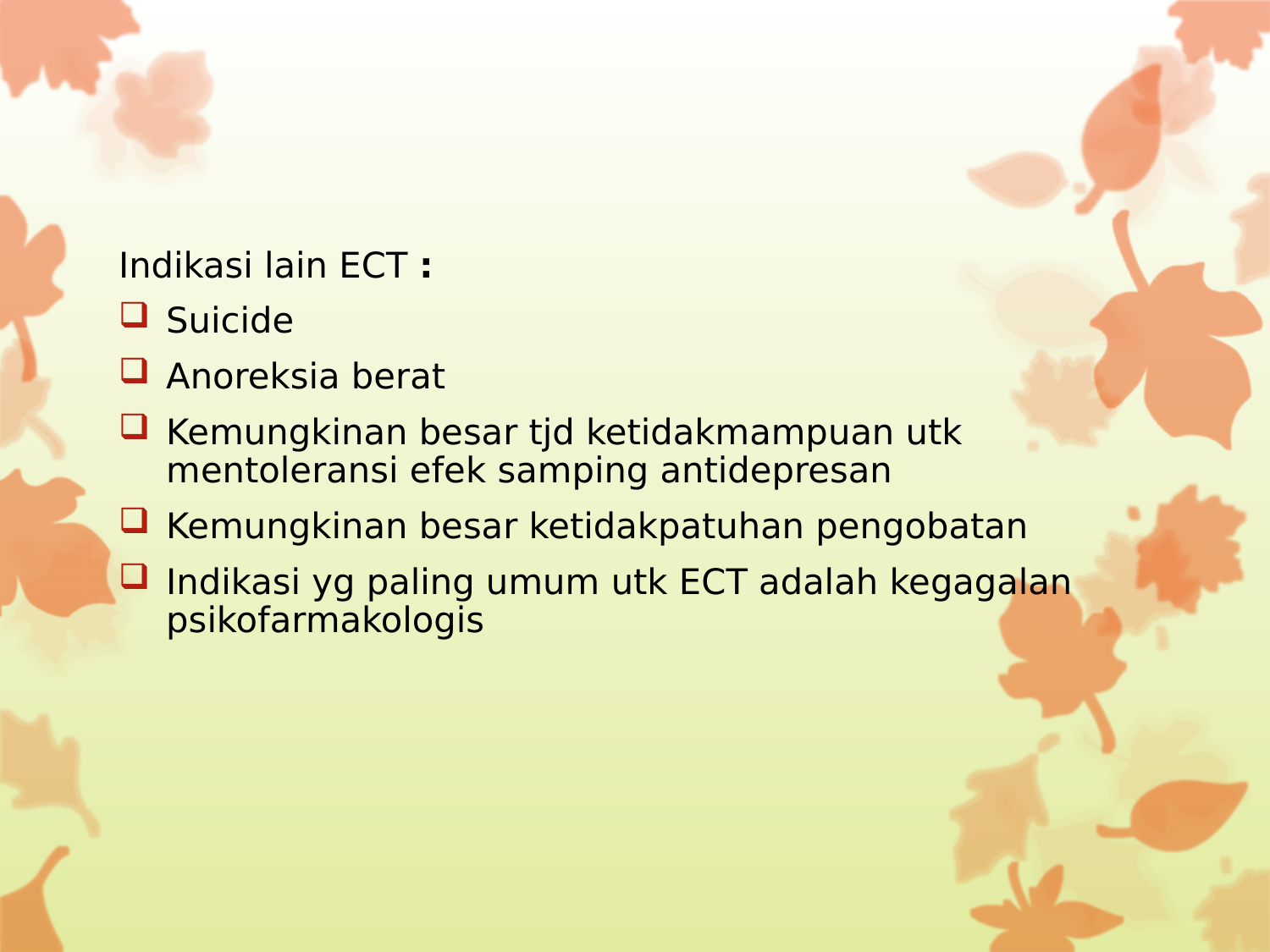

Indikasi lain ECT :
Suicide
Anoreksia berat
Kemungkinan besar tjd ketidakmampuan utk mentoleransi efek samping antidepresan
Kemungkinan besar ketidakpatuhan pengobatan
Indikasi yg paling umum utk ECT adalah kegagalan psikofarmakologis